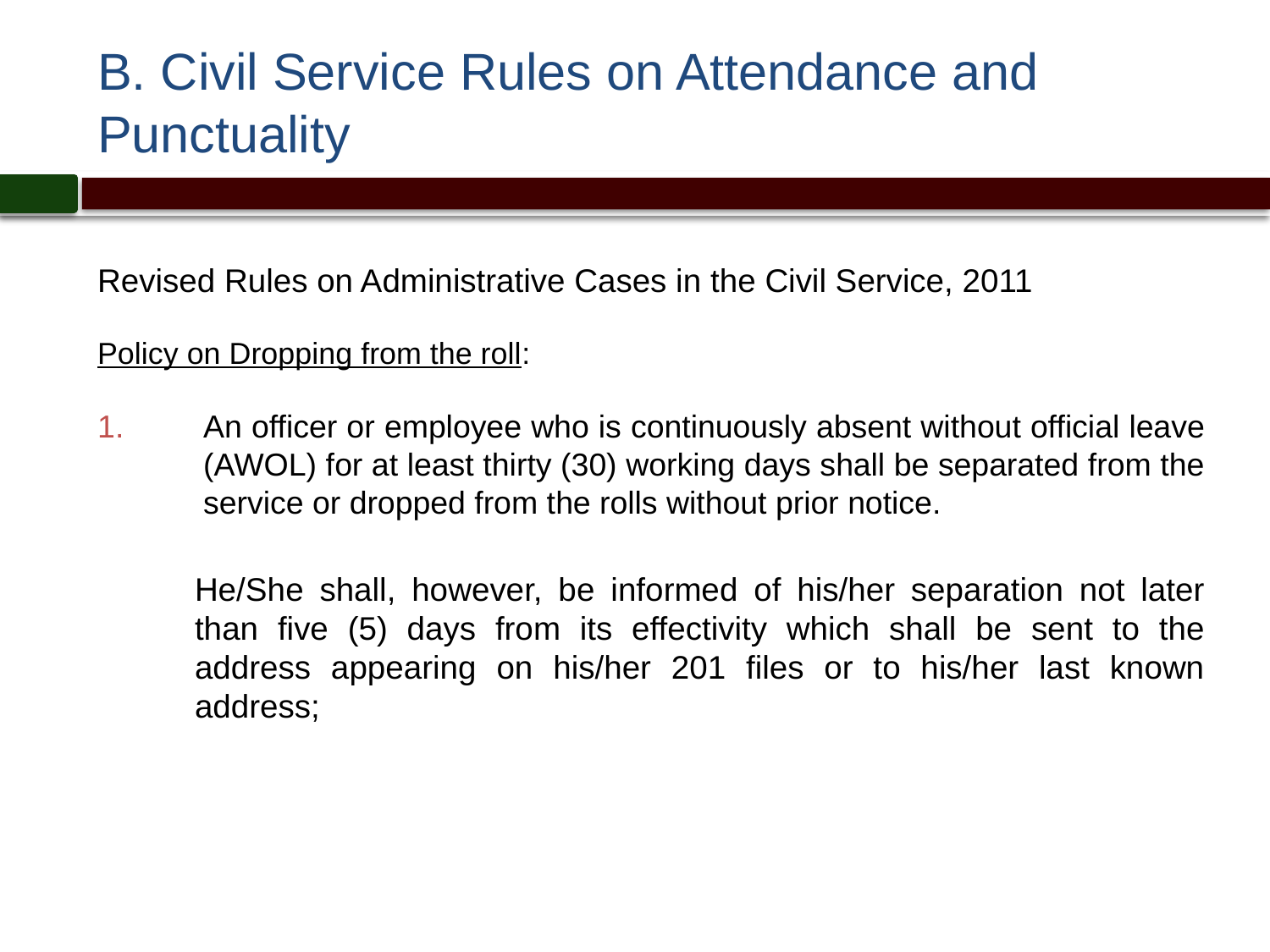

# B. Civil Service Rules on Attendance and Punctuality
Revised Rules on Administrative Cases in the Civil Service, 2011

Policy on Dropping from the roll:

An officer or employee who is continuously absent without official leave (AWOL) for at least thirty (30) working days shall be separated from the service or dropped from the rolls without prior notice.

He/She shall, however, be informed of his/her separation not later than five (5) days from its effectivity which shall be sent to the address appearing on his/her 201 files or to his/her last known address;